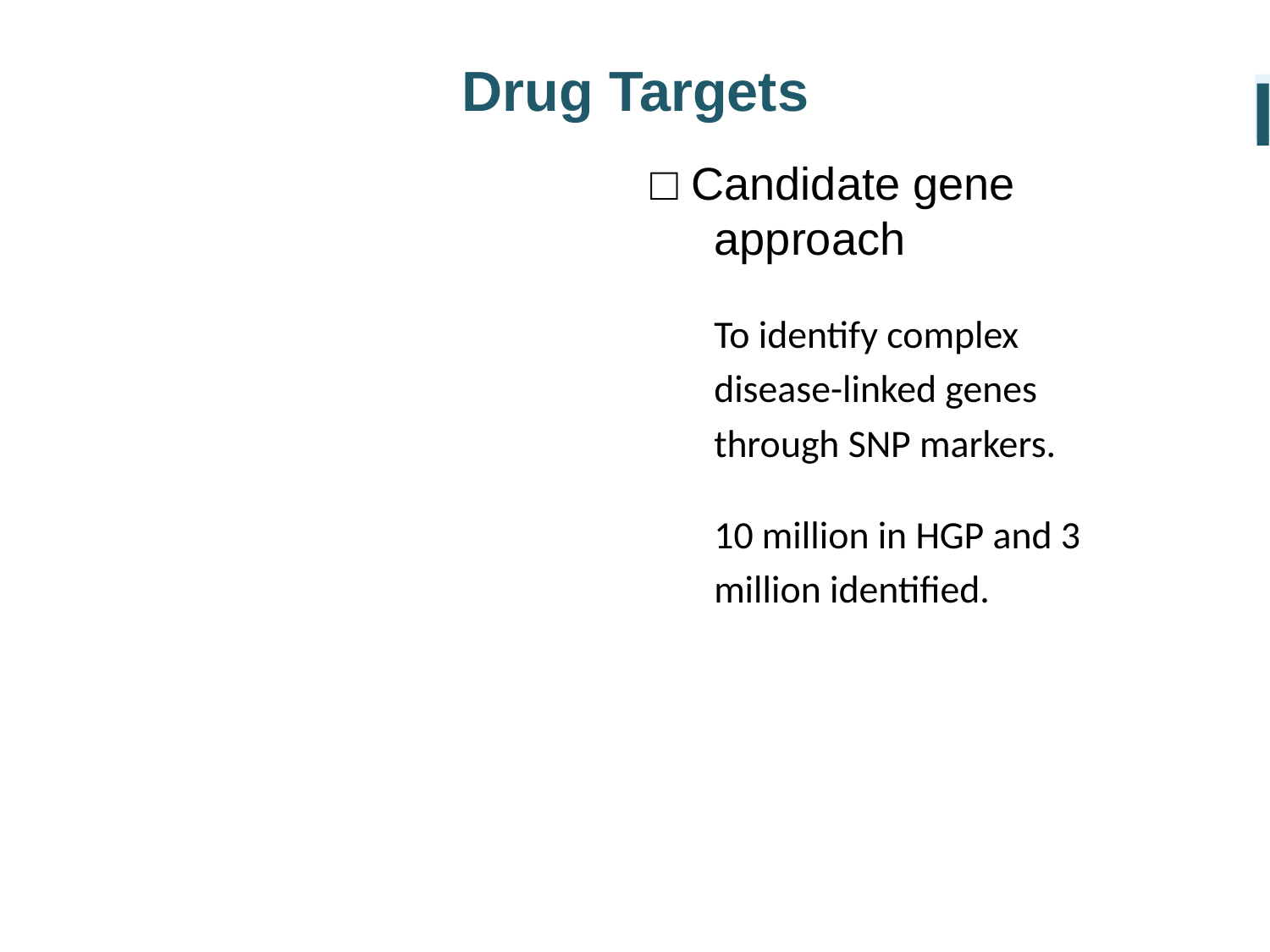

Drug Targets
I
□ Candidate gene approach
To identify complex disease-linked genes through SNP markers.
10 million in HGP and 3 million identified.